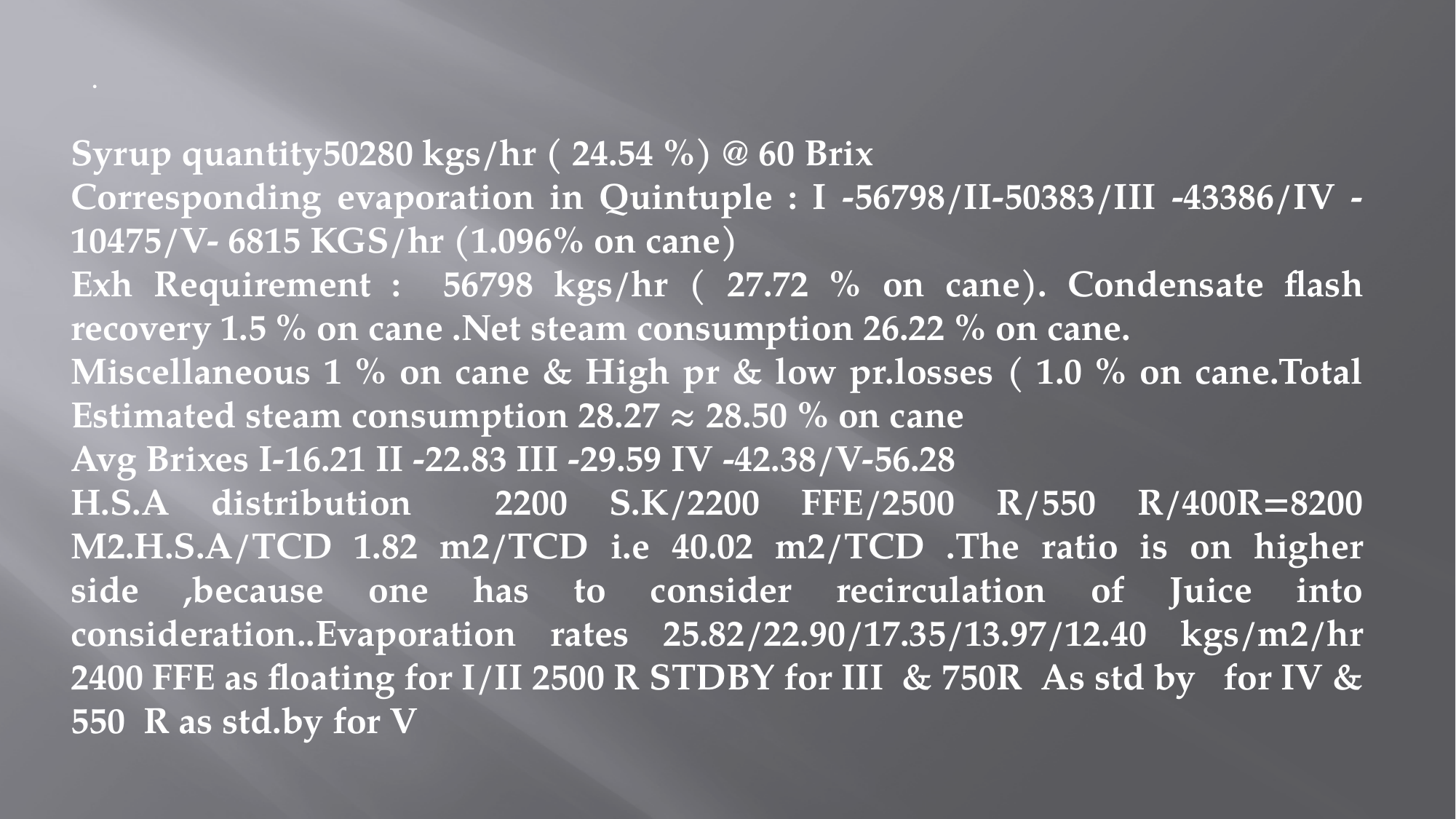

.
Syrup quantity50280 kgs/hr ( 24.54 %) @ 60 Brix
Corresponding evaporation in Quintuple : I -56798/II-50383/III -43386/IV -10475/V- 6815 KGS/hr (1.096% on cane)
Exh Requirement :  56798 kgs/hr ( 27.72 % on cane). Condensate flash recovery 1.5 % on cane .Net steam consumption 26.22 % on cane.
Miscellaneous 1 % on cane & High pr & low pr.losses ( 1.0 % on cane.Total Estimated steam consumption 28.27 ≈ 28.50 % on cane
Avg Brixes I-16.21 II -22.83 III -29.59 IV -42.38/V-56.28
H.S.A distribution  2200 S.K/2200 FFE/2500 R/550 R/400R=8200 M2.H.S.A/TCD 1.82 m2/TCD i.e 40.02 m2/TCD .The ratio is on higher side ,because one has to consider recirculation of Juice into consideration..Evaporation rates 25.82/22.90/17.35/13.97/12.40 kgs/m2/hr 2400 FFE as floating for I/II 2500 R STDBY for III  & 750R  As std by   for IV & 550  R as std.by for V